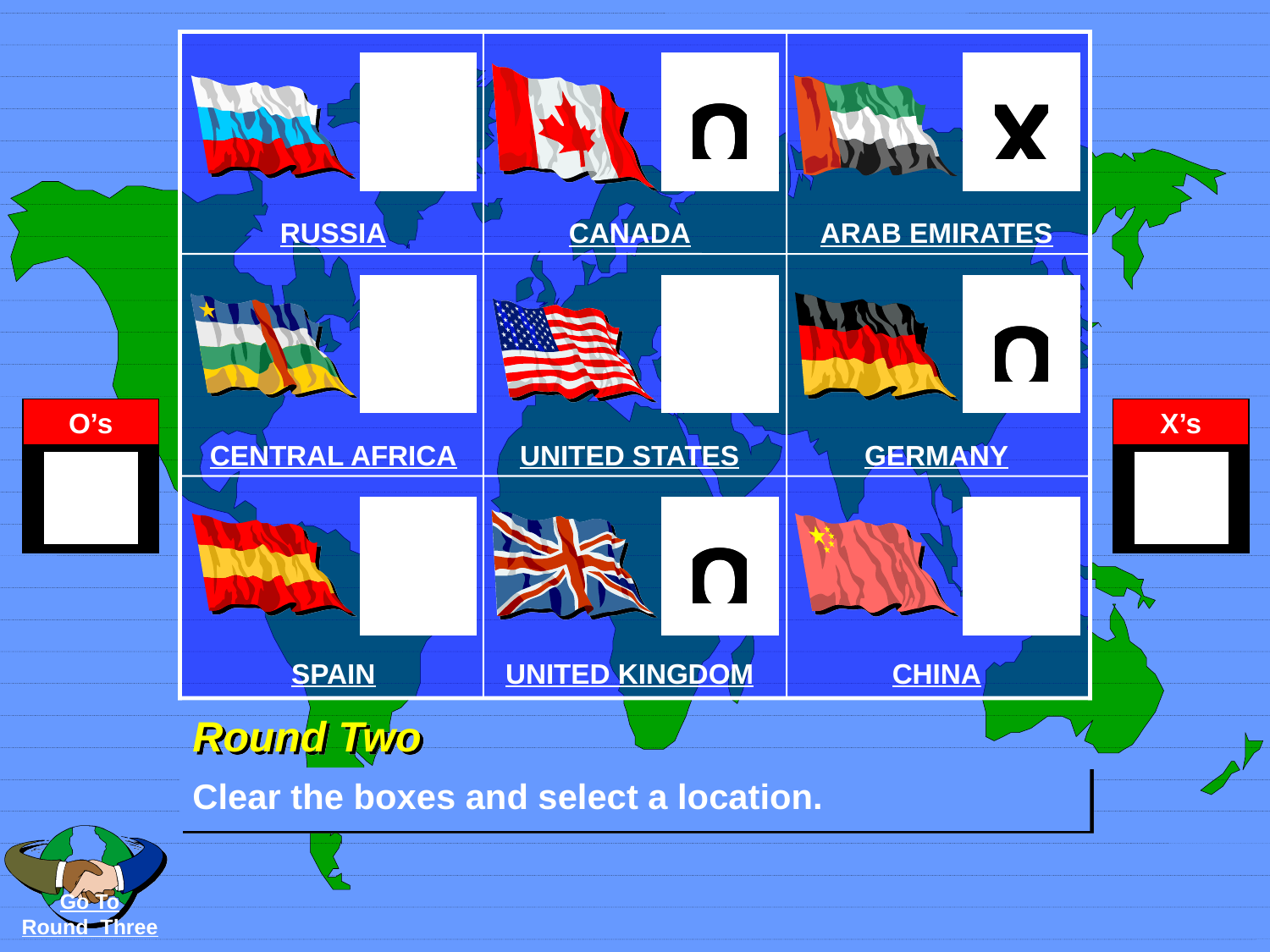

RUSSIA
CANADA
ARAB EMIRATES
CENTRAL AFRICA
UNITED STATES
GERMANY
SPAIN
UNITED KINGDOM
CHINA
# Round Two
Clear the boxes and select a location.
Go To
Round  Three